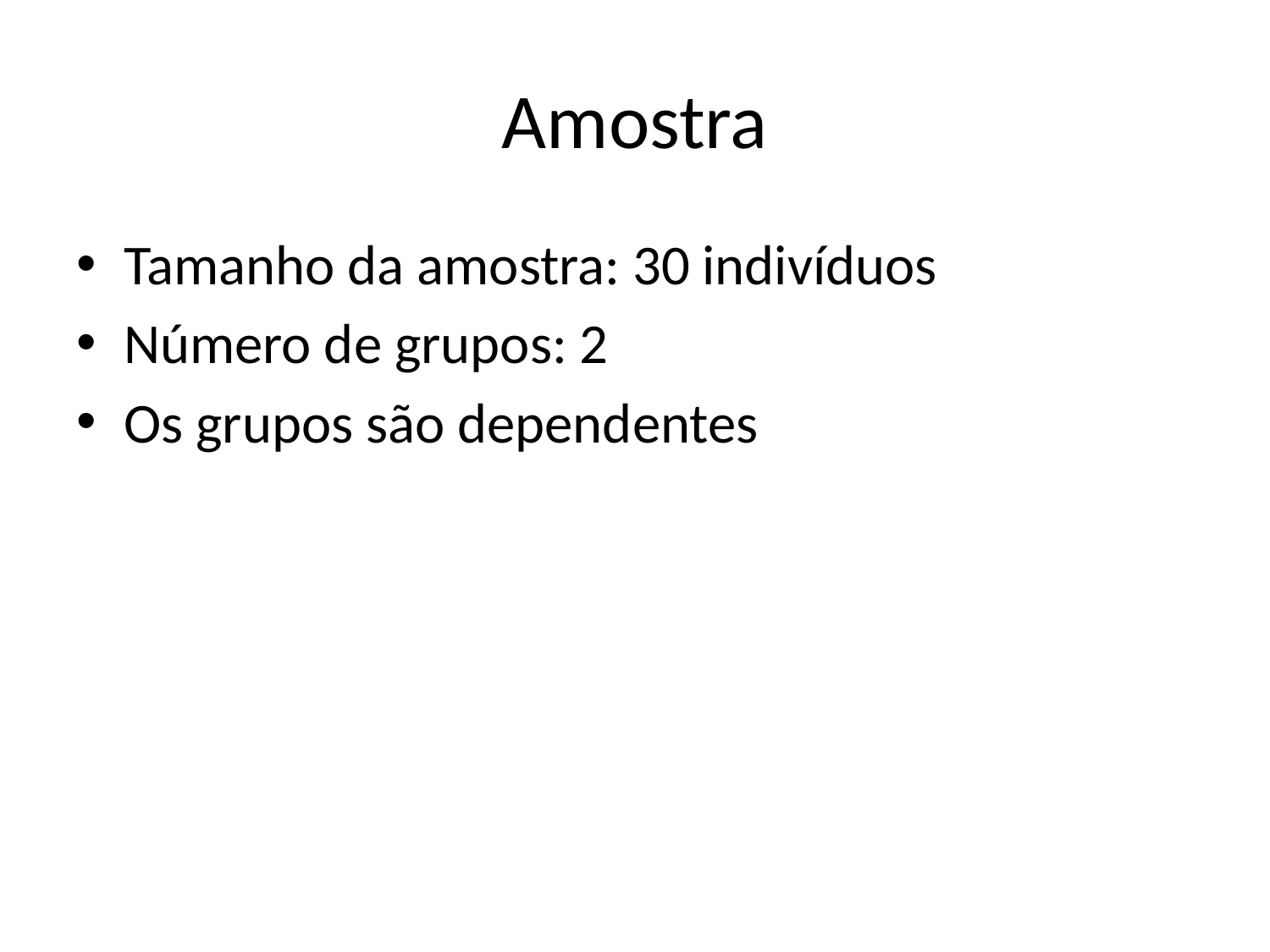

# Amostra
Tamanho da amostra: 30 indivíduos
Número de grupos: 2
Os grupos são dependentes